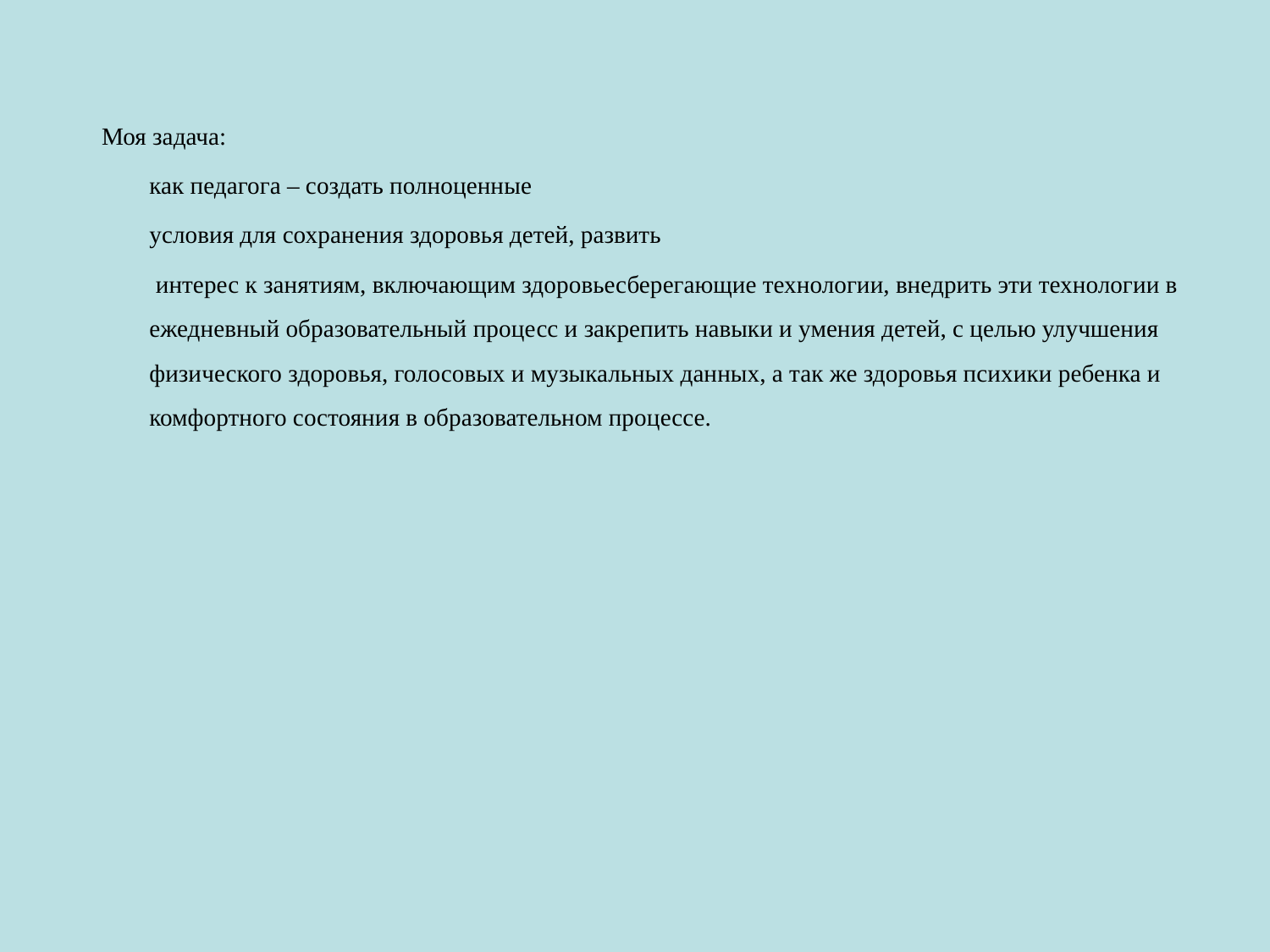

Моя задача:
	как педагога – создать полноценные
	условия для сохранения здоровья детей, развить
	 интерес к занятиям, включающим здоровьесберегающие технологии, внедрить эти технологии в ежедневный образовательный процесс и закрепить навыки и умения детей, с целью улучшения физического здоровья, голосовых и музыкальных данных, а так же здоровья психики ребенка и комфортного состояния в образовательном процессе.